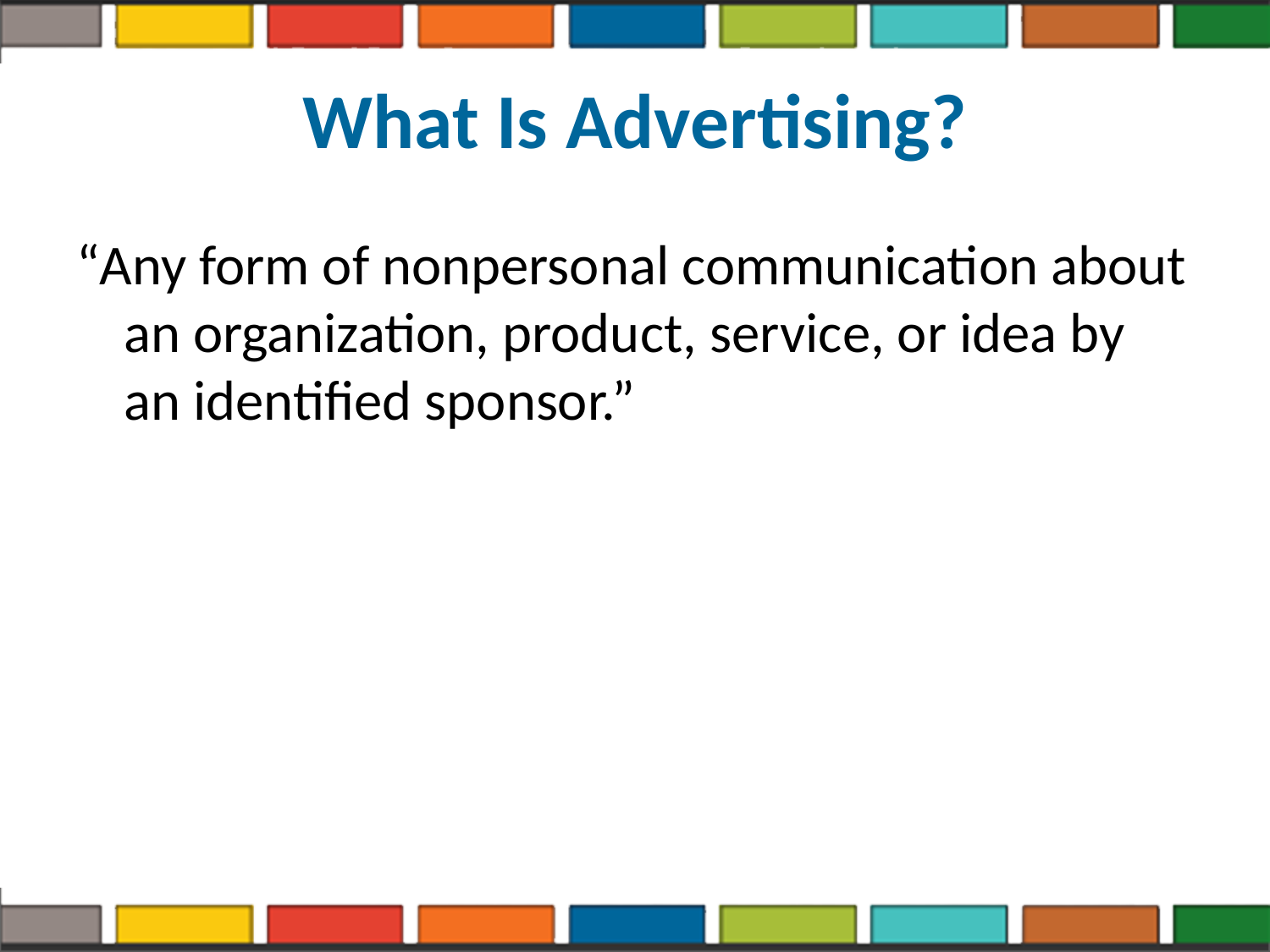

# What Is Advertising?
“Any form of nonpersonal communication about an organization, product, service, or idea by an identified sponsor.”